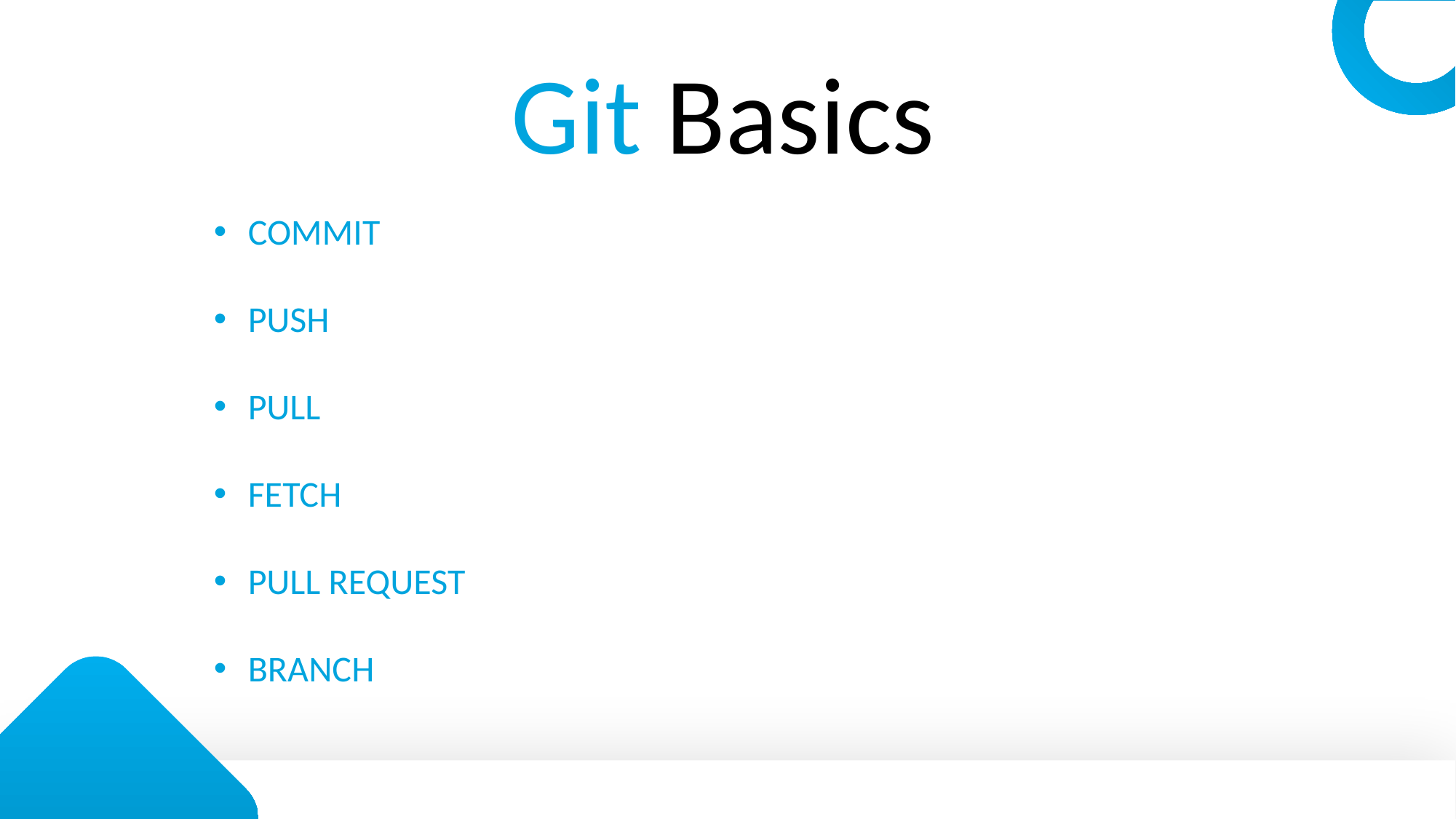

Git Basics

COMMIT

PUSH

PULL

FETCH

PULL REQUEST

BRANCH